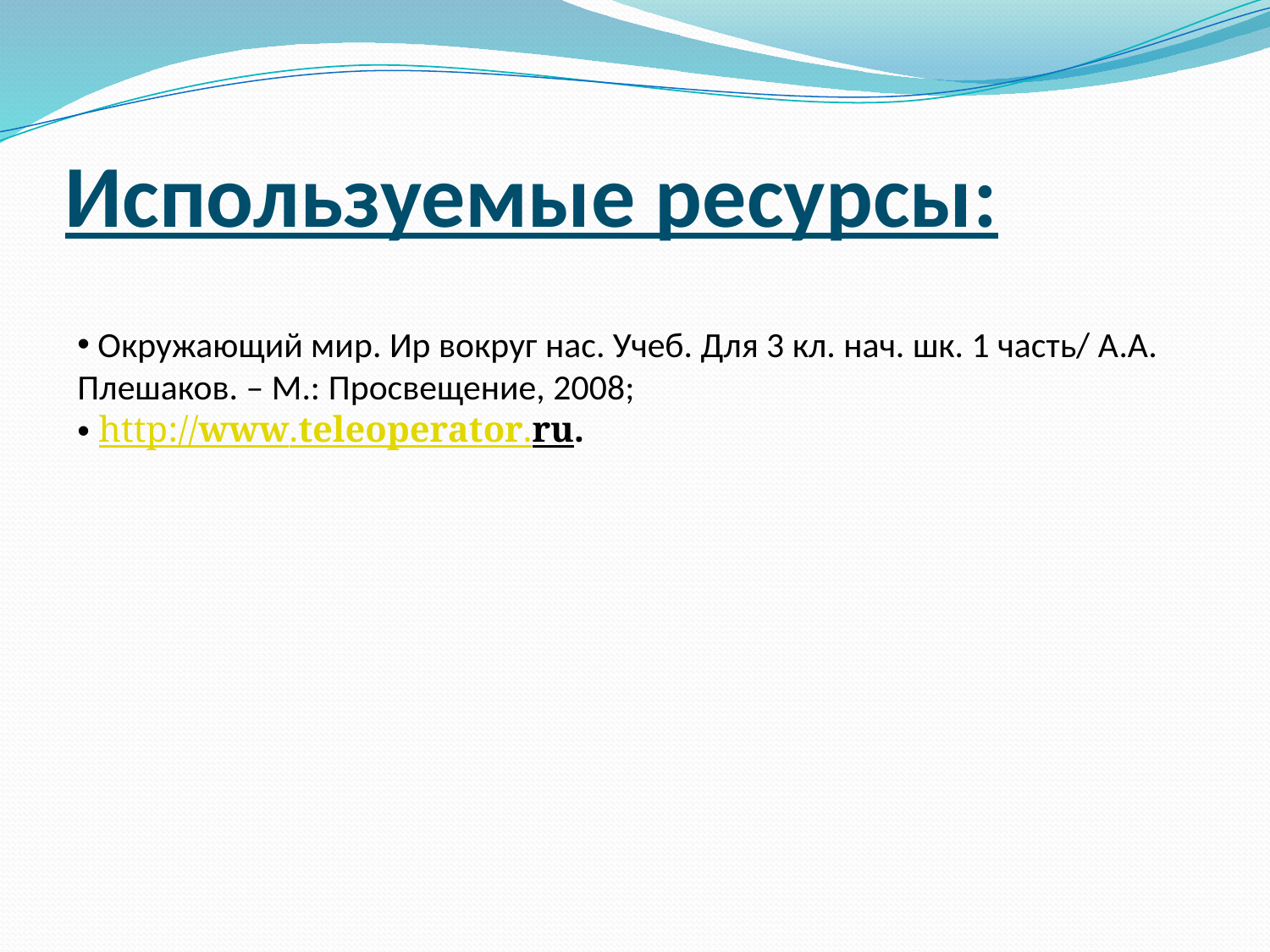

# Используемые ресурсы:
 Окружающий мир. Ир вокруг нас. Учеб. Для 3 кл. нач. шк. 1 часть/ А.А.   Плешаков. – М.: Просвещение, 2008;
 http://www.teleoperator.ru.